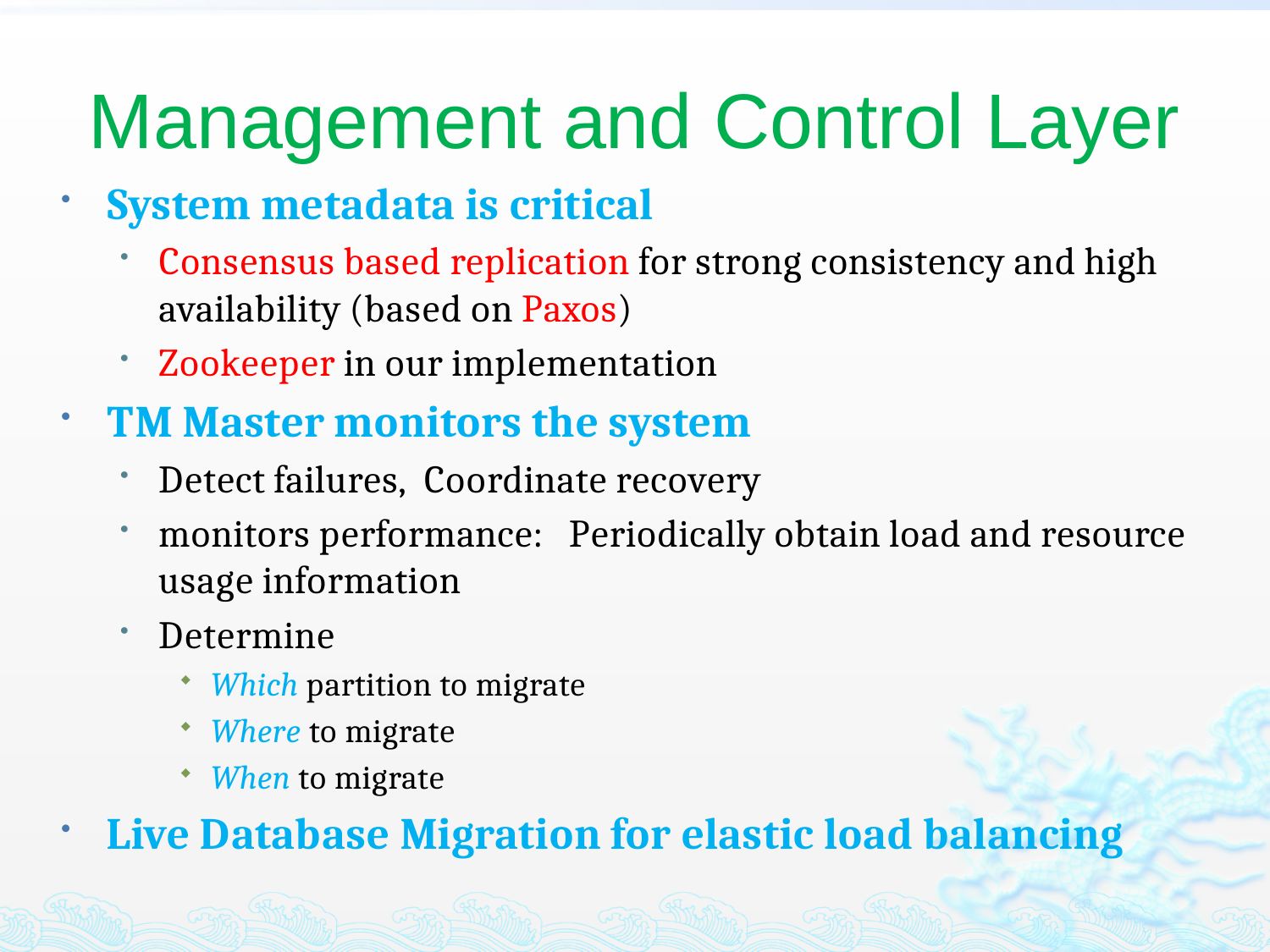

# Management and Control Layer
System metadata is critical
Consensus based replication for strong consistency and high availability (based on Paxos)
Zookeeper in our implementation
TM Master monitors the system
Detect failures,  Coordinate recovery
monitors performance:   Periodically obtain load and resource usage information
Determine
Which partition to migrate
Where to migrate
When to migrate
Live Database Migration for elastic load balancing